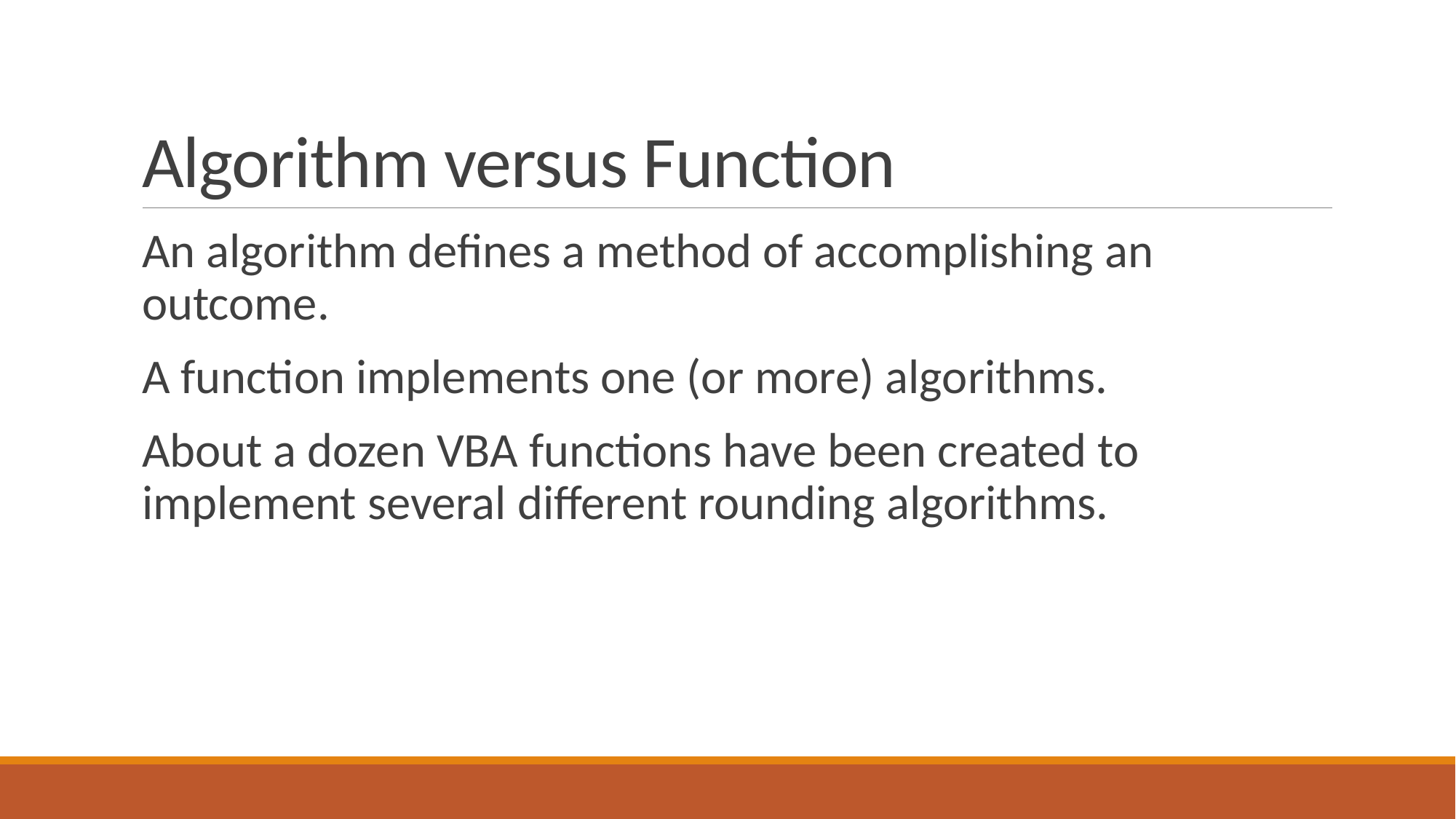

# Algorithm versus Function
An algorithm defines a method of accomplishing an outcome.
A function implements one (or more) algorithms.
About a dozen VBA functions have been created to implement several different rounding algorithms.